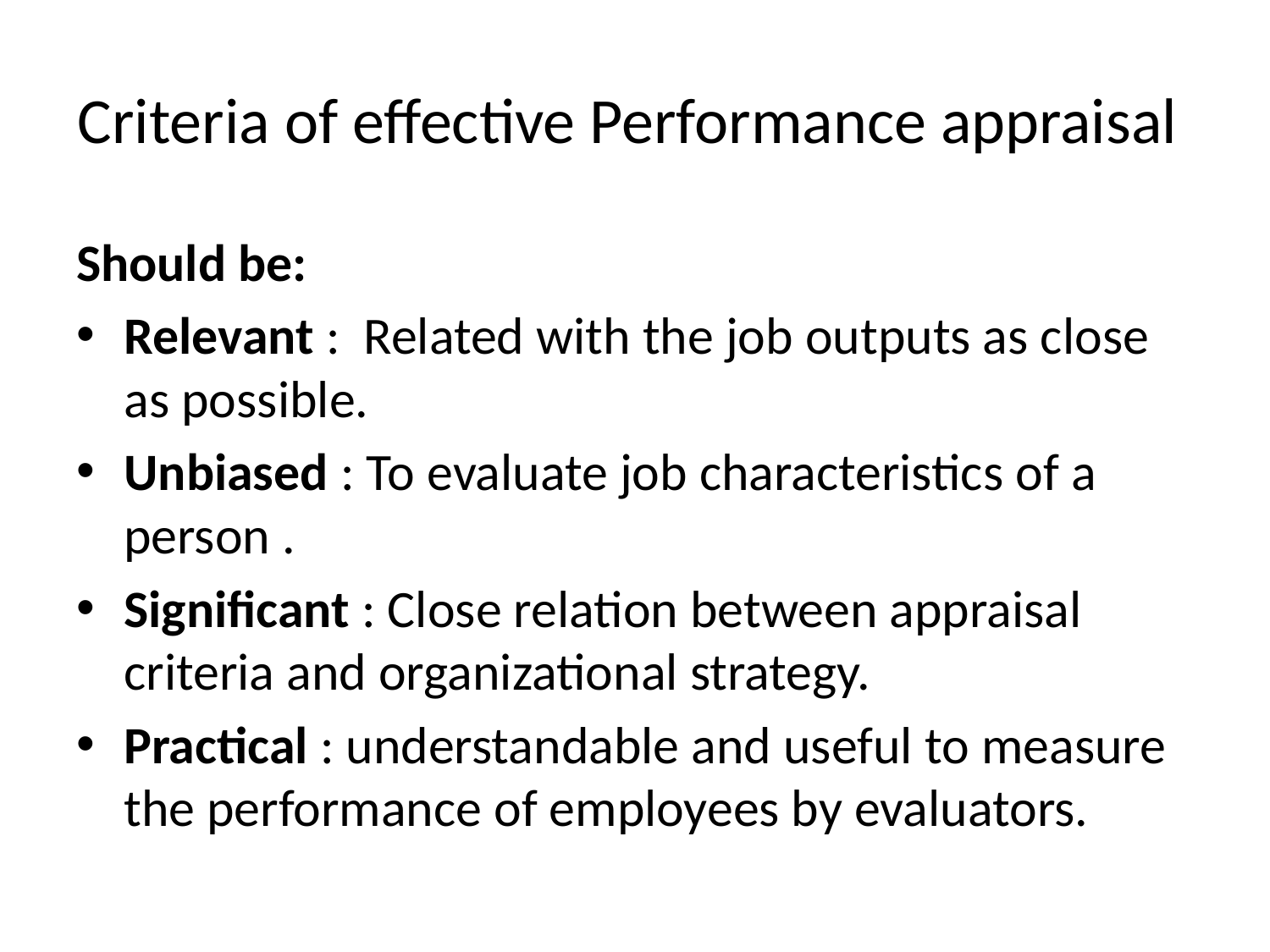

# Criteria of effective Performance appraisal
Should be:
Relevant :  Related with the job outputs as close as possible.
Unbiased : To evaluate job characteristics of a person .
Significant : Close relation between appraisal criteria and organizational strategy.
Practical : understandable and useful to measure the performance of employees by evaluators.